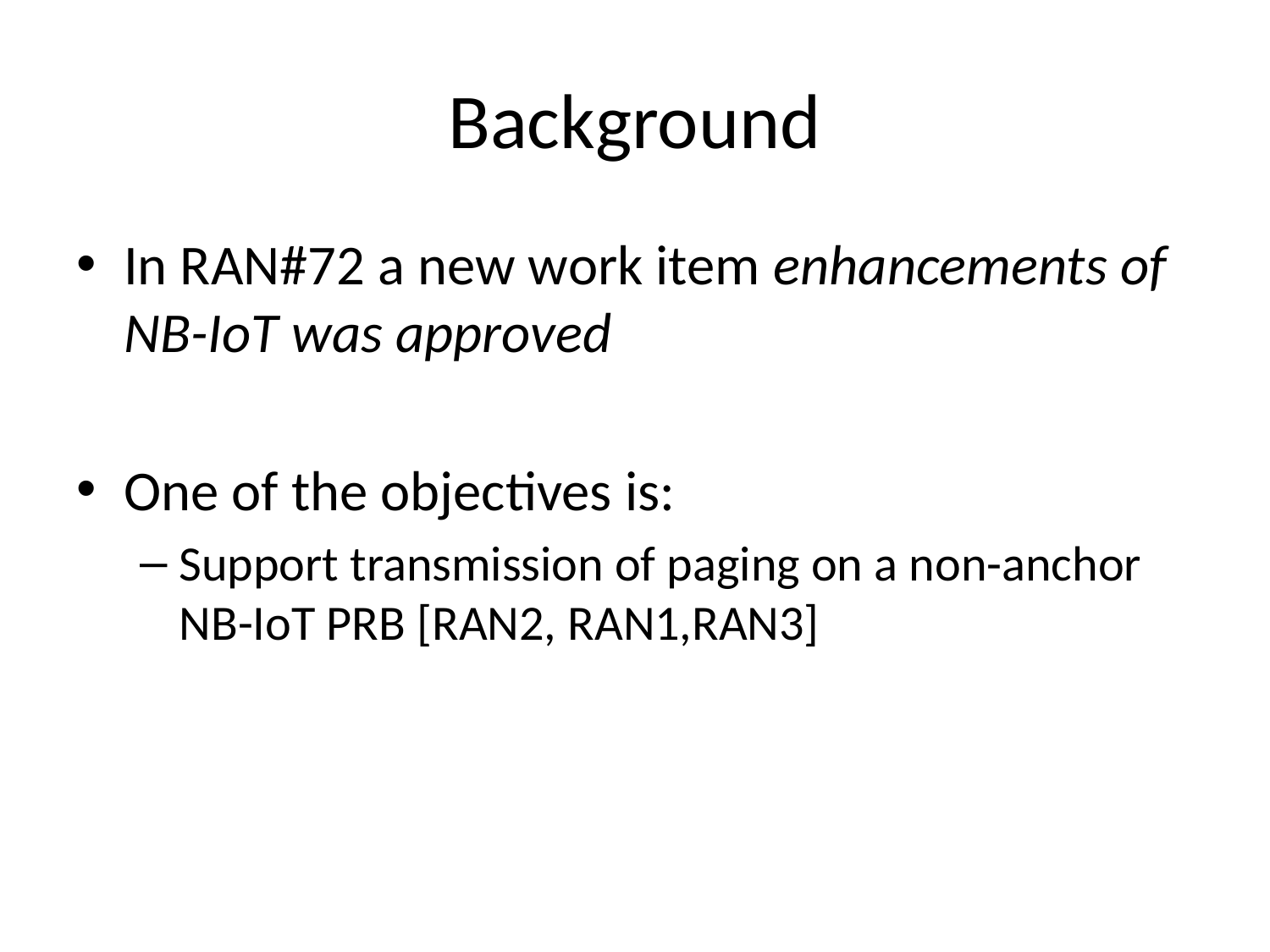

# Background
In RAN#72 a new work item enhancements of NB-IoT was approved

One of the objectives is:
Support transmission of paging on a non-anchor NB-IoT PRB [RAN2, RAN1,RAN3]